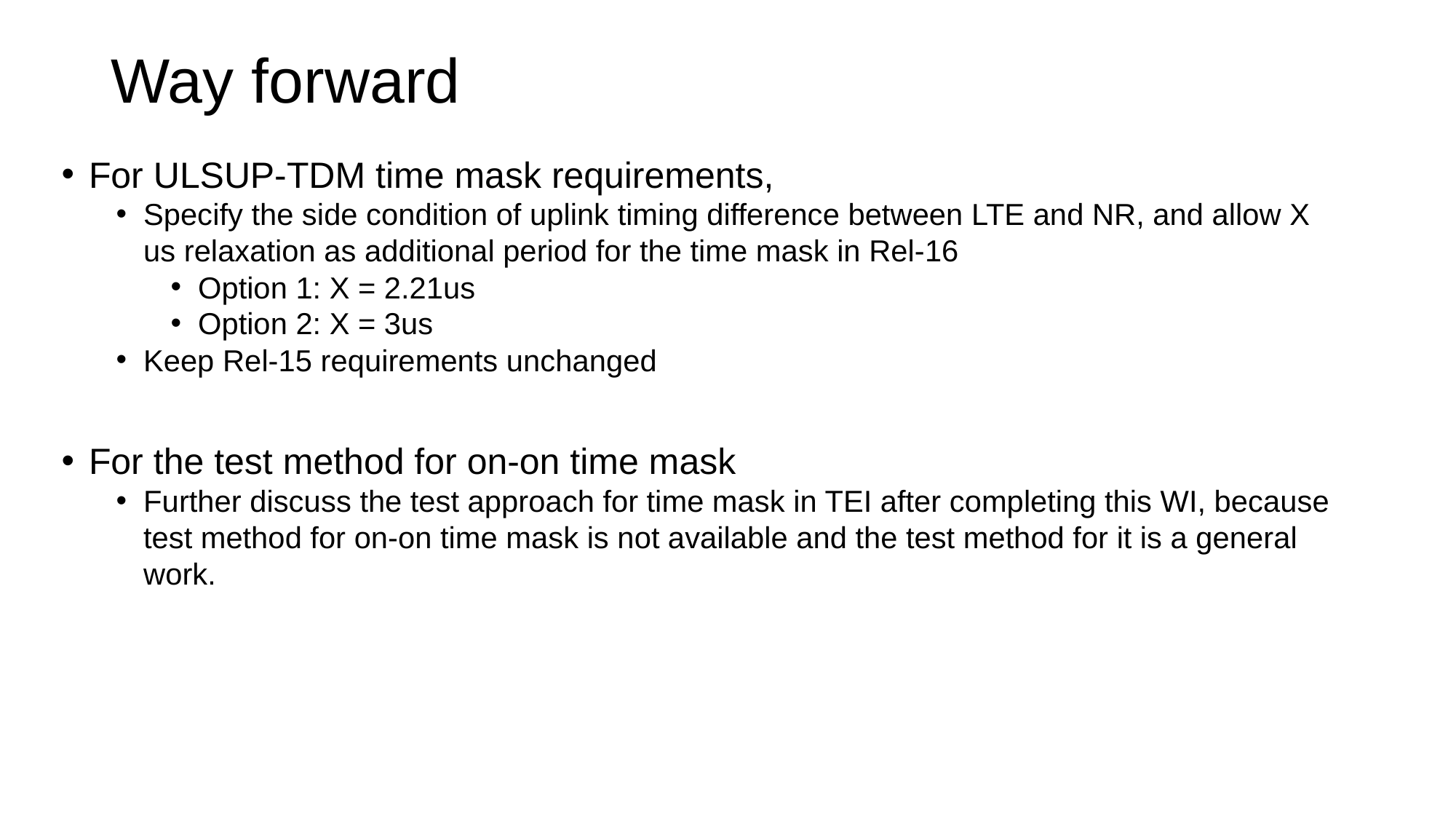

# Way forward
For ULSUP-TDM time mask requirements,
Specify the side condition of uplink timing difference between LTE and NR, and allow X us relaxation as additional period for the time mask in Rel-16
Option 1: X = 2.21us
Option 2: X = 3us
Keep Rel-15 requirements unchanged

For the test method for on-on time mask
Further discuss the test approach for time mask in TEI after completing this WI, because test method for on-on time mask is not available and the test method for it is a general work.